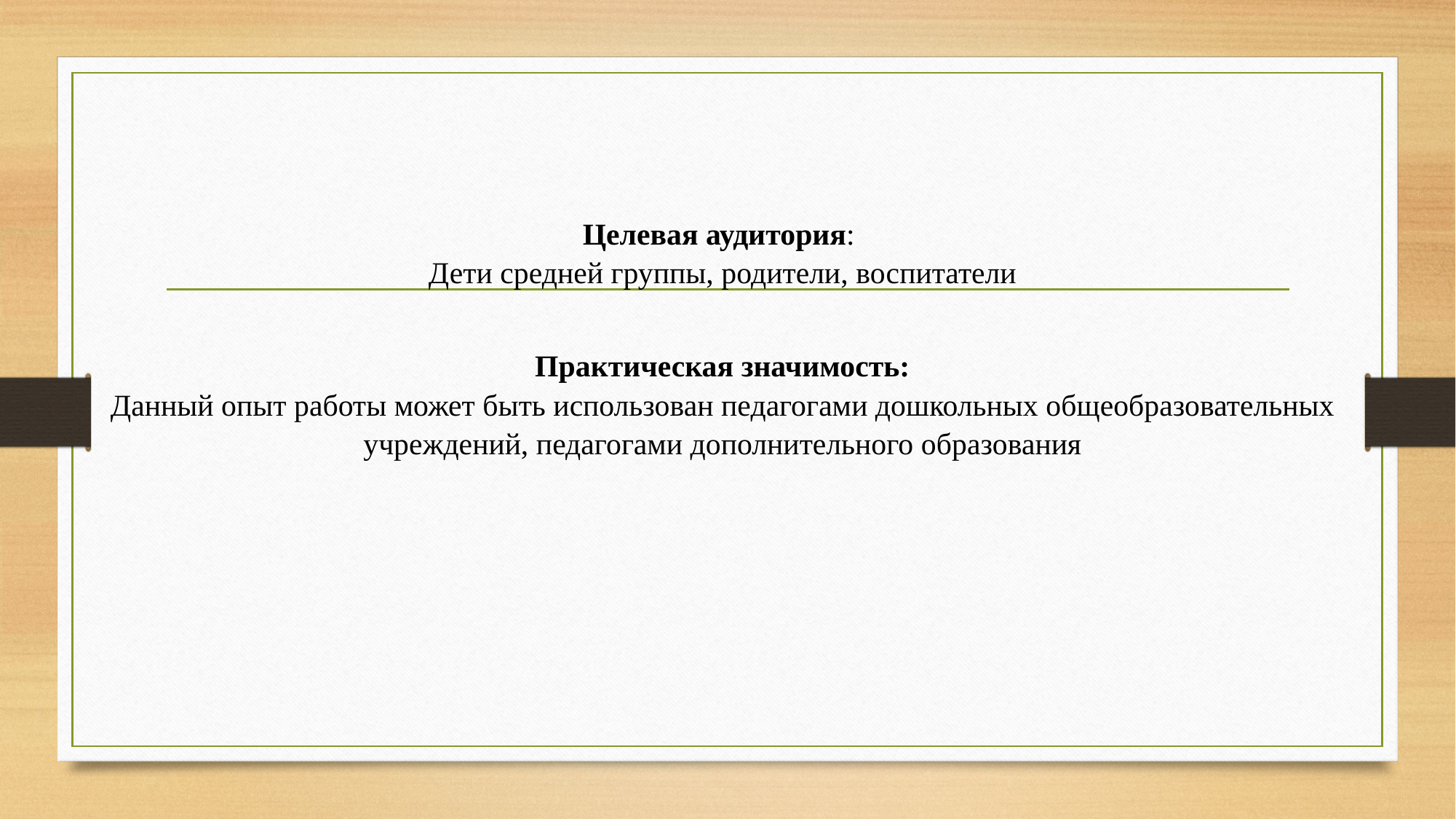

# Целевая аудитория: Дети средней группы, родители, воспитатели Практическая значимость: Данный опыт работы может быть использован педагогами дошкольных общеобразовательных учреждений, педагогами дополнительного образования